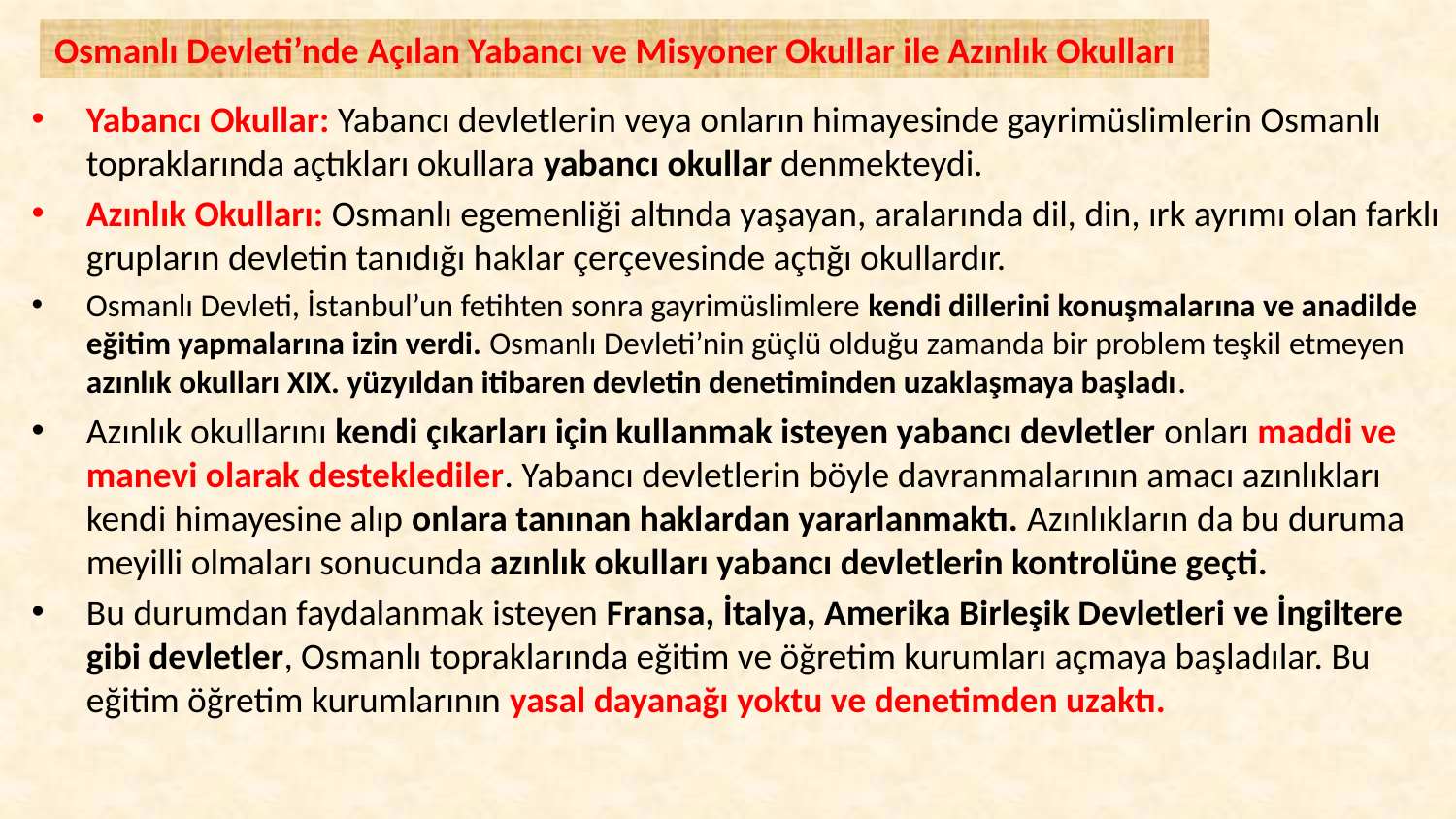

Osmanlı Devleti’nde Açılan Yabancı ve Misyoner Okullar ile Azınlık Okulları
Yabancı Okullar: Yabancı devletlerin veya onların himayesinde gayrimüslimlerin Osmanlı topraklarında açtıkları okullara yabancı okullar denmekteydi.
Azınlık Okulları: Osmanlı egemenliği altında yaşayan, aralarında dil, din, ırk ayrımı olan farklı grupların devletin tanıdığı haklar çerçevesinde açtığı okullardır.
Osmanlı Devleti, İstanbul’un fetihten sonra gayrimüslimlere kendi dillerini konuşmalarına ve anadilde eğitim yapmalarına izin verdi. Osmanlı Devleti’nin güçlü olduğu zamanda bir problem teşkil etmeyen azınlık okulları XIX. yüzyıldan itibaren devletin denetiminden uzaklaşmaya başladı.
Azınlık okullarını kendi çıkarları için kullanmak isteyen yabancı devletler onları maddi ve manevi olarak desteklediler. Yabancı devletlerin böyle davranmalarının amacı azınlıkları kendi himayesine alıp onlara tanınan haklardan yararlanmaktı. Azınlıkların da bu duruma meyilli olmaları sonucunda azınlık okulları yabancı devletlerin kontrolüne geçti.
Bu durumdan faydalanmak isteyen Fransa, İtalya, Amerika Birleşik Devletleri ve İngiltere gibi devletler, Osmanlı topraklarında eğitim ve öğretim kurumları açmaya başladılar. Bu eğitim öğretim kurumlarının yasal dayanağı yoktu ve denetimden uzaktı.